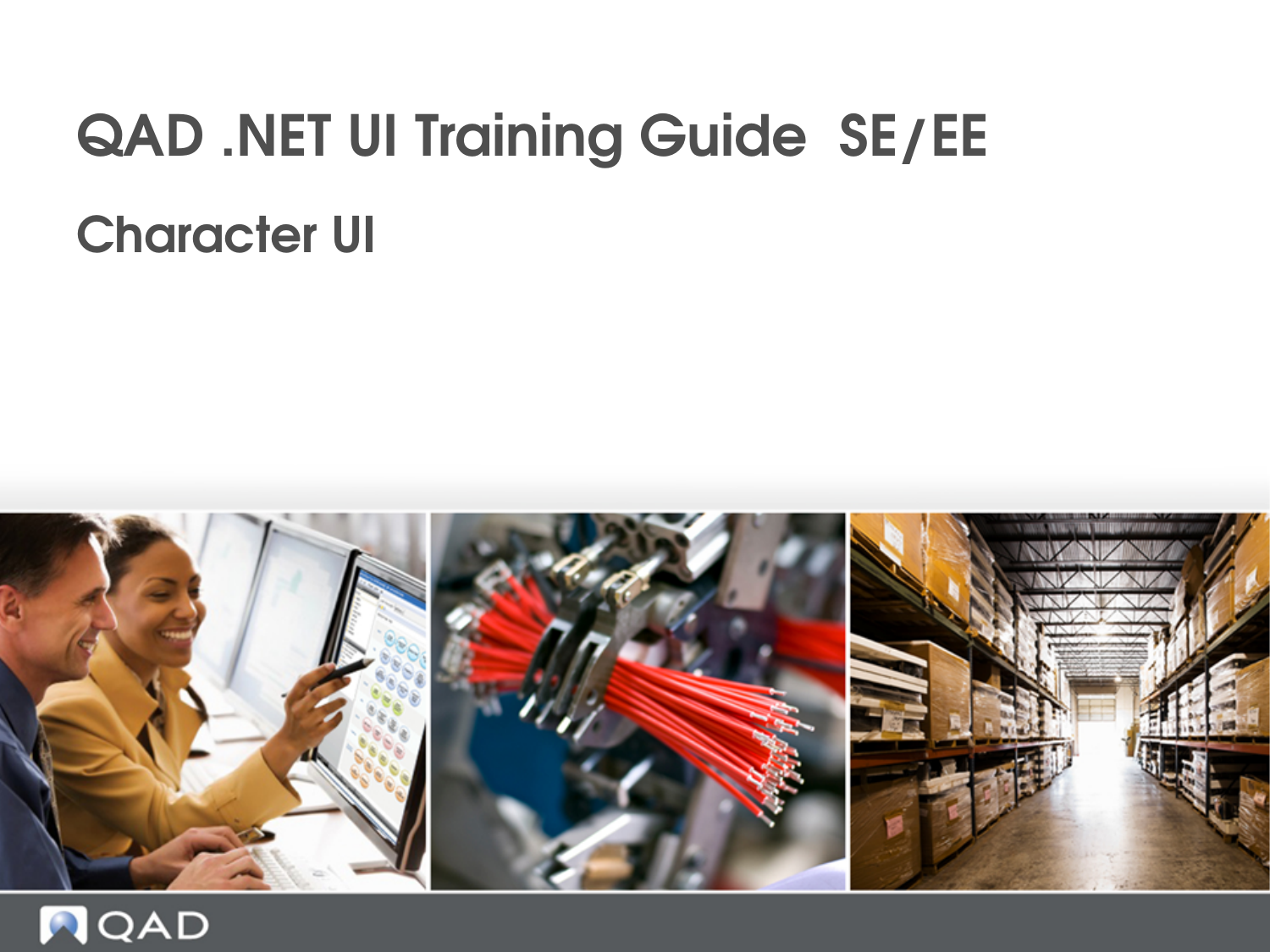

# QAD .NET UI Training Guide  SE/EE
Character UI